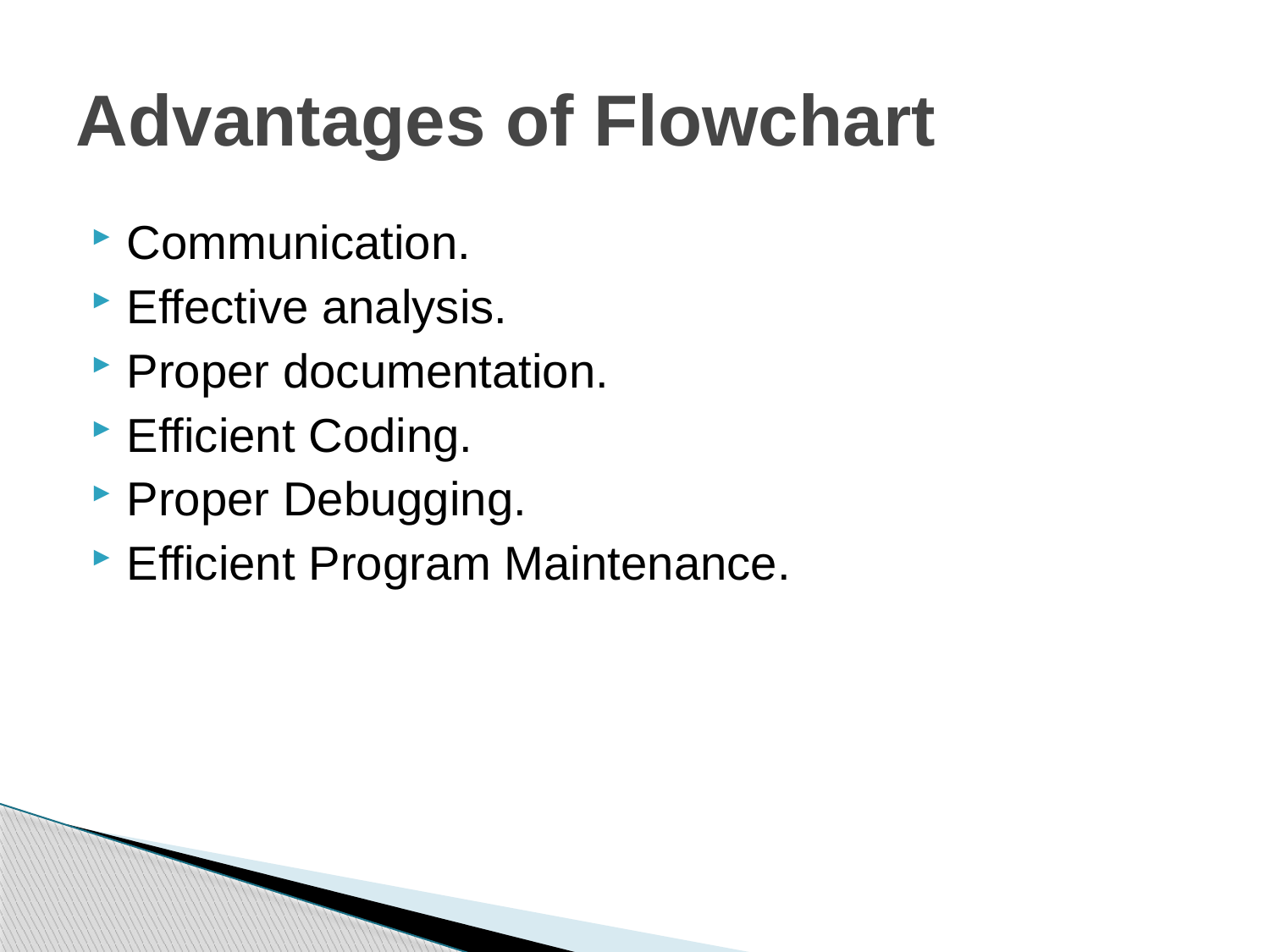

# Advantages of Flowchart
Communication.
Effective analysis.
Proper documentation.
Efficient Coding.
Proper Debugging.
Efficient Program Maintenance.